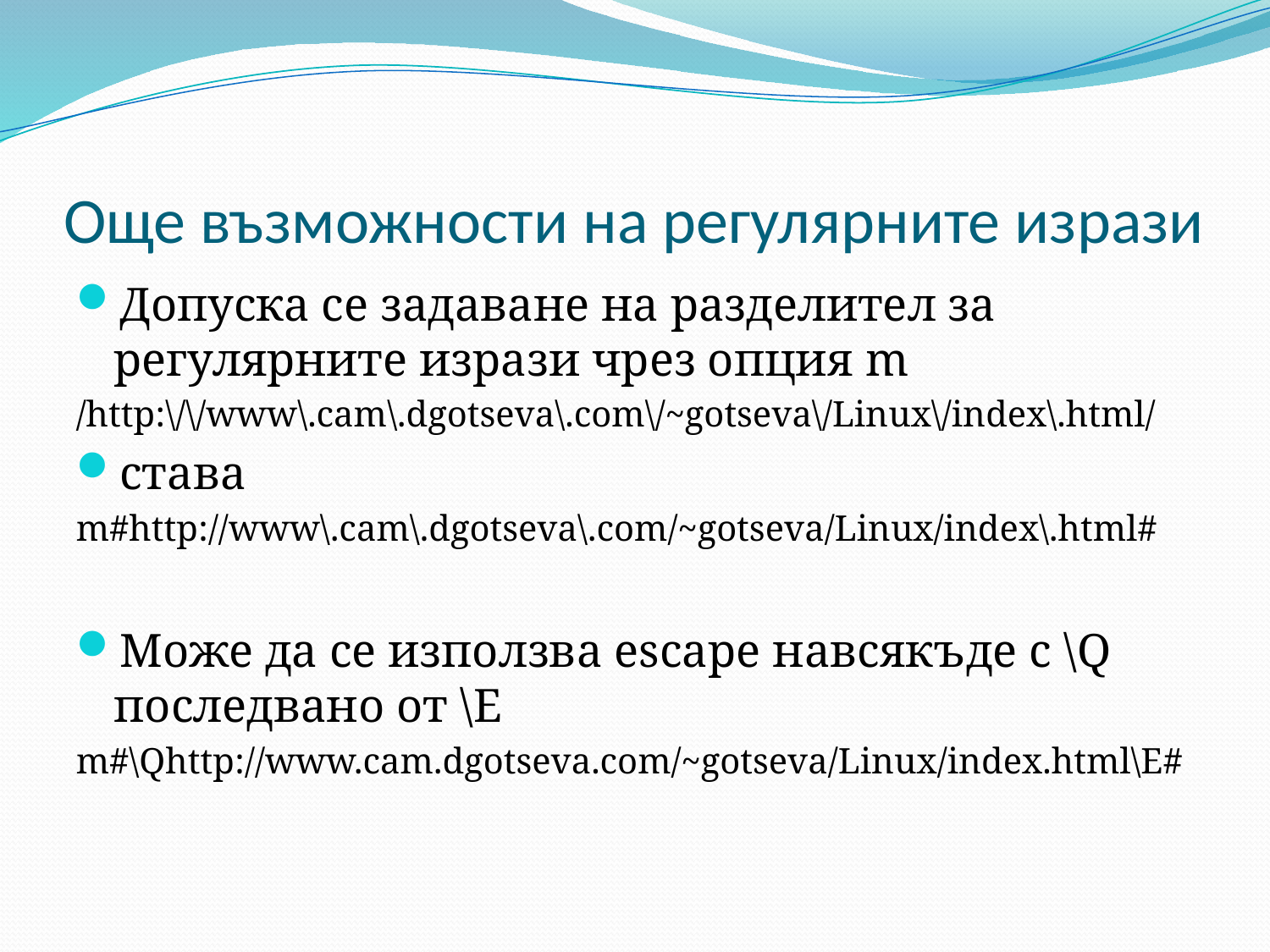

# Още възможности на регулярните изрази
Допуска се задаване на разделител за регулярните изрази чрез опция m
/http:\/\/www\.cam\.dgotseva\.com\/~gotseva\/Linux\/index\.html/
става
m#http://www\.cam\.dgotseva\.com/~gotseva/Linux/index\.html#

Може да се използва escape навсякъде с \Q последвано от \E
m#\Qhttp://www.cam.dgotseva.com/~gotseva/Linux/index.html\E#